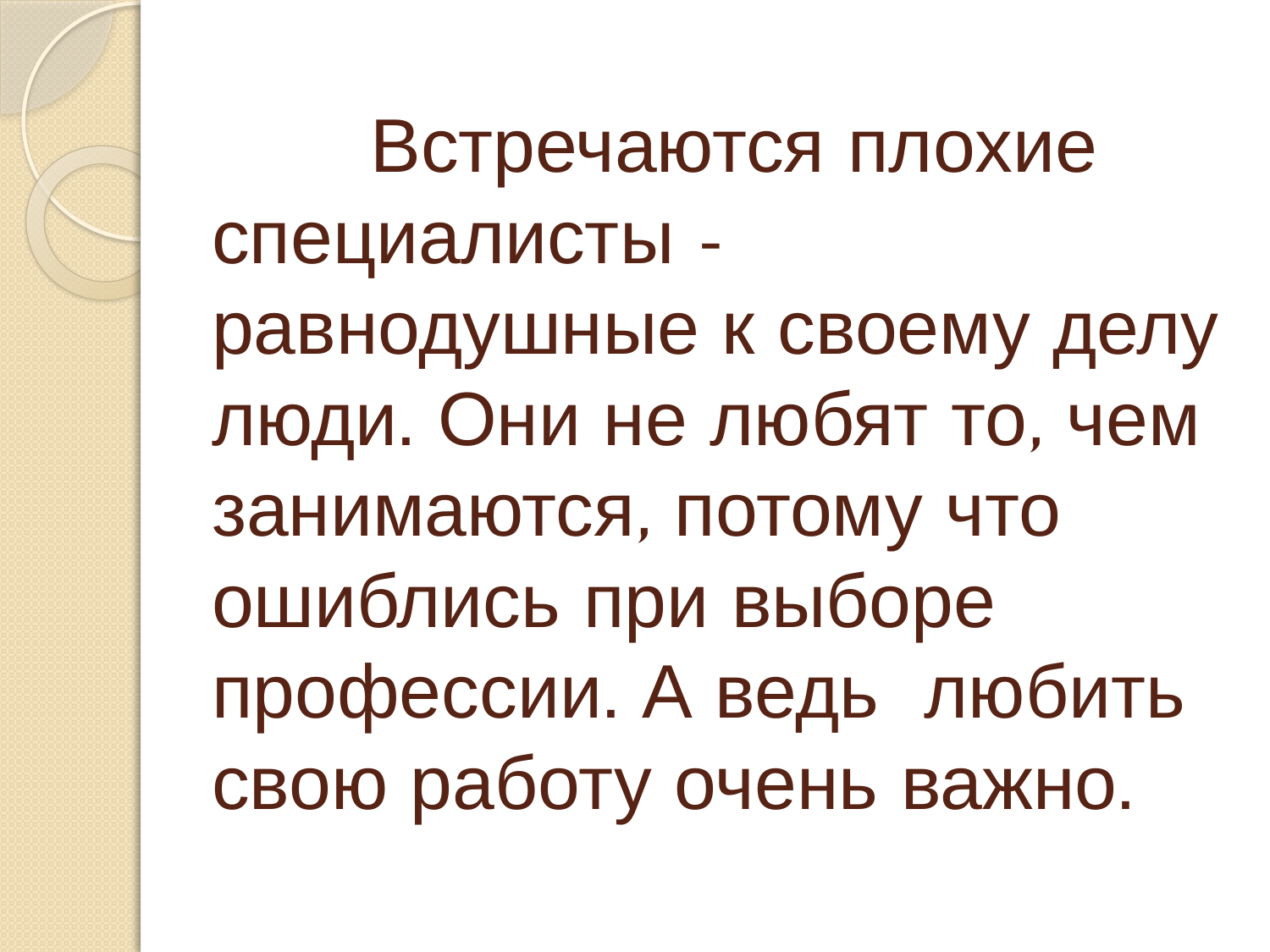

# Встречаются плохие специалисты - равнодушные к своему делу люди. Они не любят то, чем занимаются, потому что  ошиблись при выборе профессии. А ведь  любить свою работу очень важно.